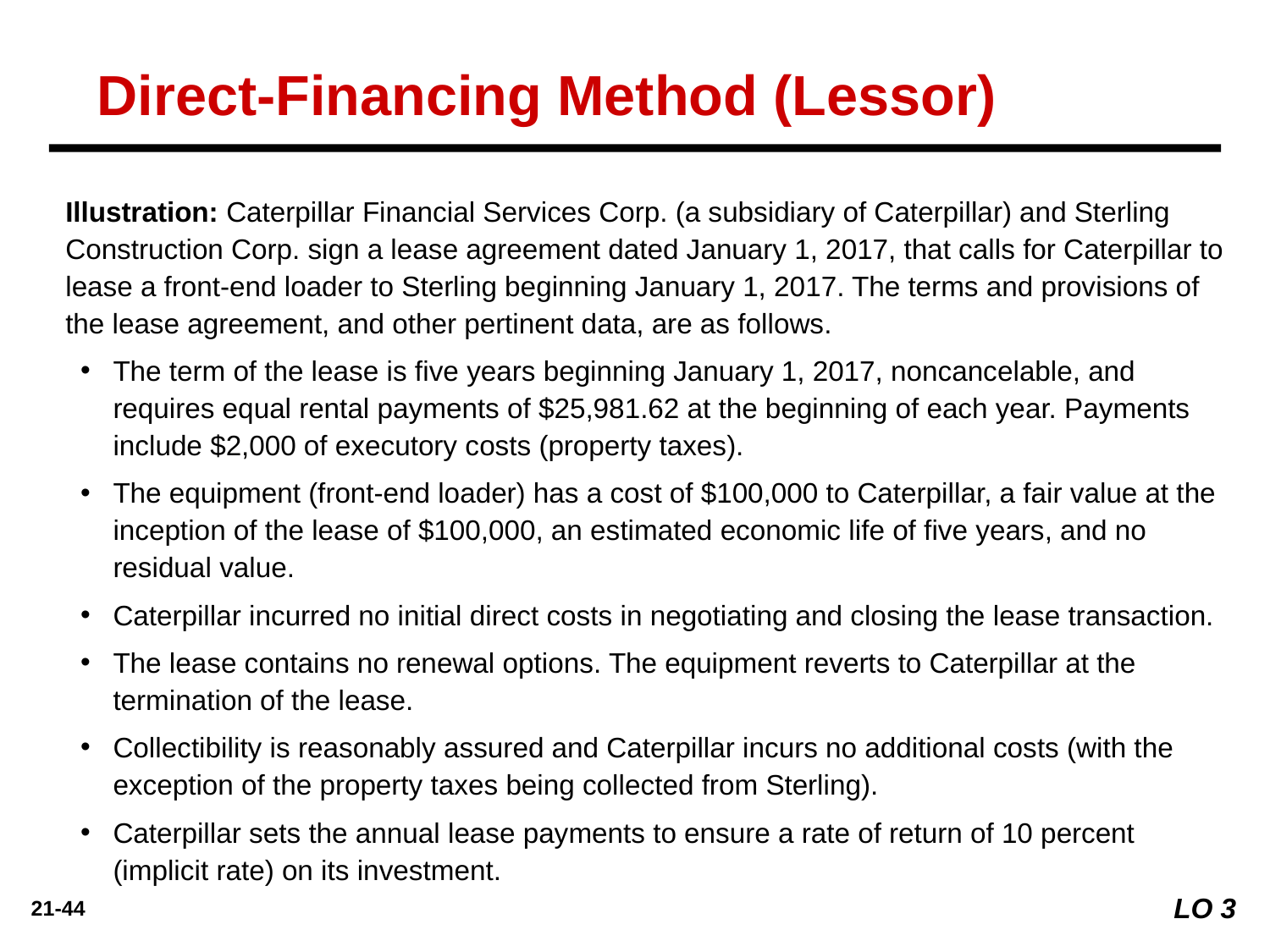

Direct-Financing Method (Lessor)

Illustration: Caterpillar Financial Services Corp. (a subsidiary of Caterpillar) and Sterling Construction Corp. sign a lease agreement dated January 1, 2017, that calls for Caterpillar to lease a front-end loader to Sterling beginning January 1, 2017. The terms and provisions of the lease agreement, and other pertinent data, are as follows.
The term of the lease is five years beginning January 1, 2017, noncancelable, and requires equal rental payments of $25,981.62 at the beginning of each year. Payments include $2,000 of executory costs (property taxes).
The equipment (front-end loader) has a cost of $100,000 to Caterpillar, a fair value at the inception of the lease of $100,000, an estimated economic life of five years, and no residual value.
Caterpillar incurred no initial direct costs in negotiating and closing the lease transaction.
The lease contains no renewal options. The equipment reverts to Caterpillar at the termination of the lease.
Collectibility is reasonably assured and Caterpillar incurs no additional costs (with the exception of the property taxes being collected from Sterling).
Caterpillar sets the annual lease payments to ensure a rate of return of 10 percent (implicit rate) on its investment.
LO 3